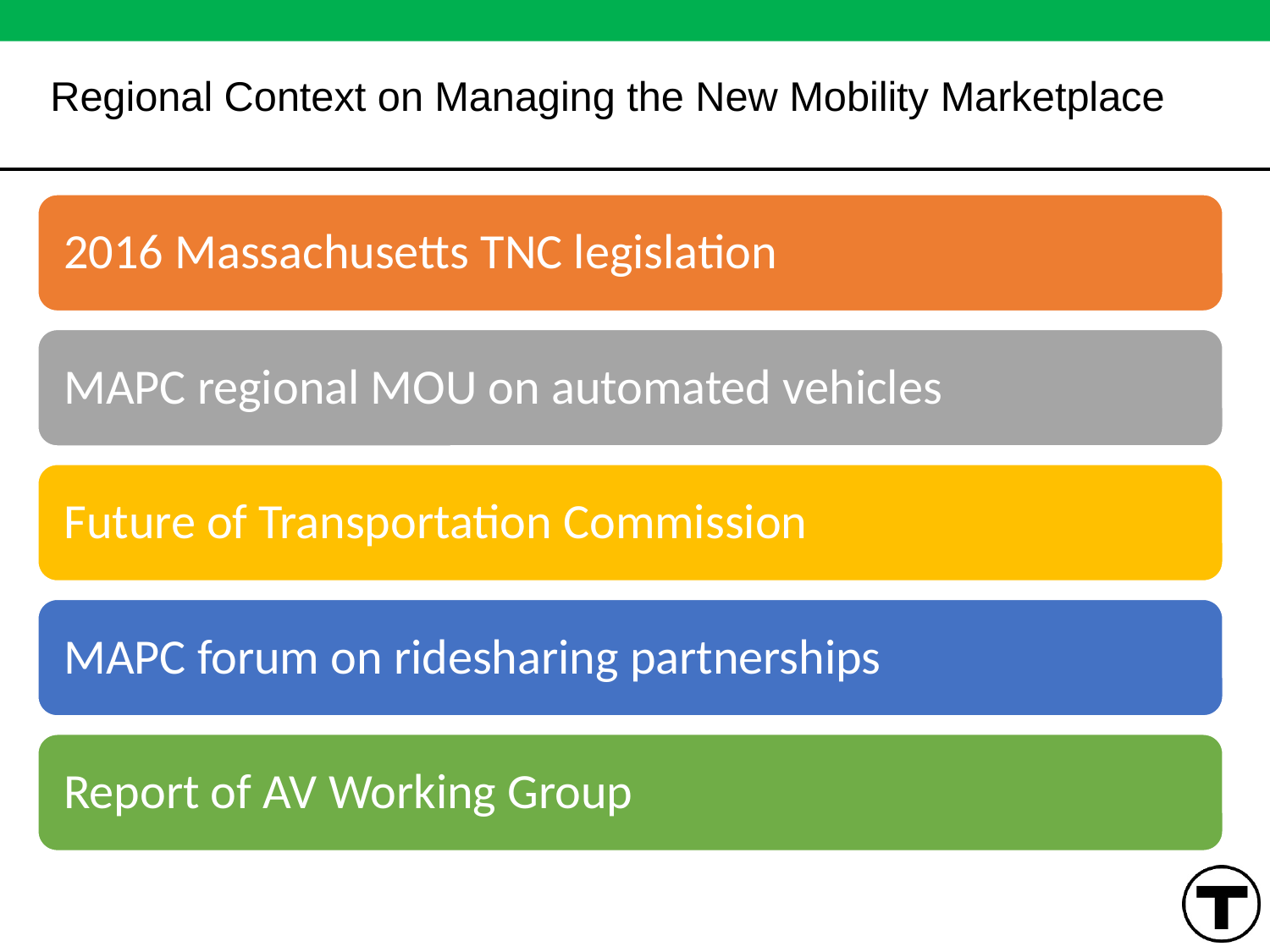

# Regional Context on Managing the New Mobility Marketplace
2016 Massachusetts TNC legislation
MAPC regional MOU on automated vehicles
Future of Transportation Commission
MAPC forum on ridesharing partnerships
Report of AV Working Group